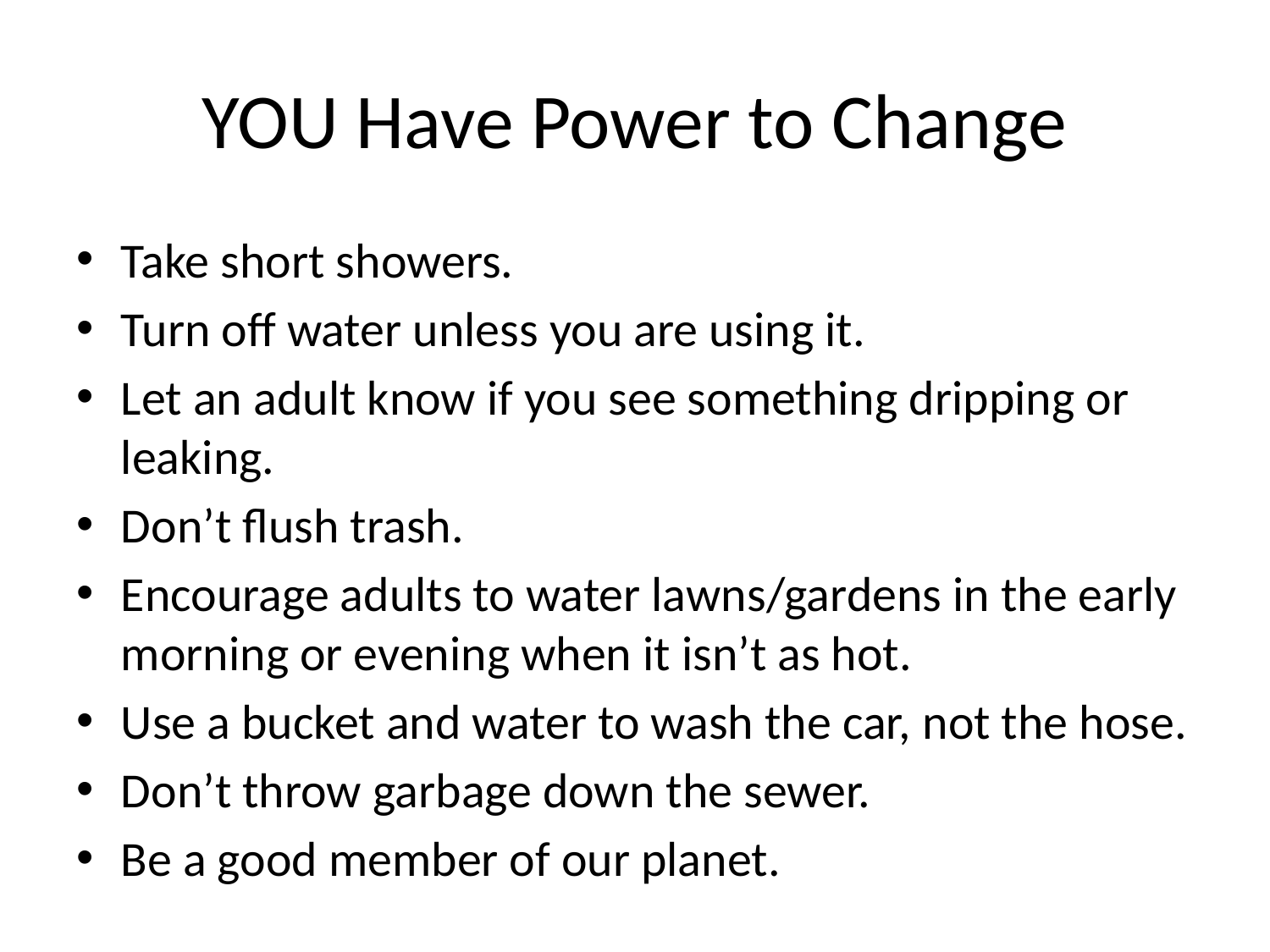

# YOU Have Power to Change
Take short showers.
Turn off water unless you are using it.
Let an adult know if you see something dripping or leaking.
Don’t flush trash.
Encourage adults to water lawns/gardens in the early morning or evening when it isn’t as hot.
Use a bucket and water to wash the car, not the hose.
Don’t throw garbage down the sewer.
Be a good member of our planet.